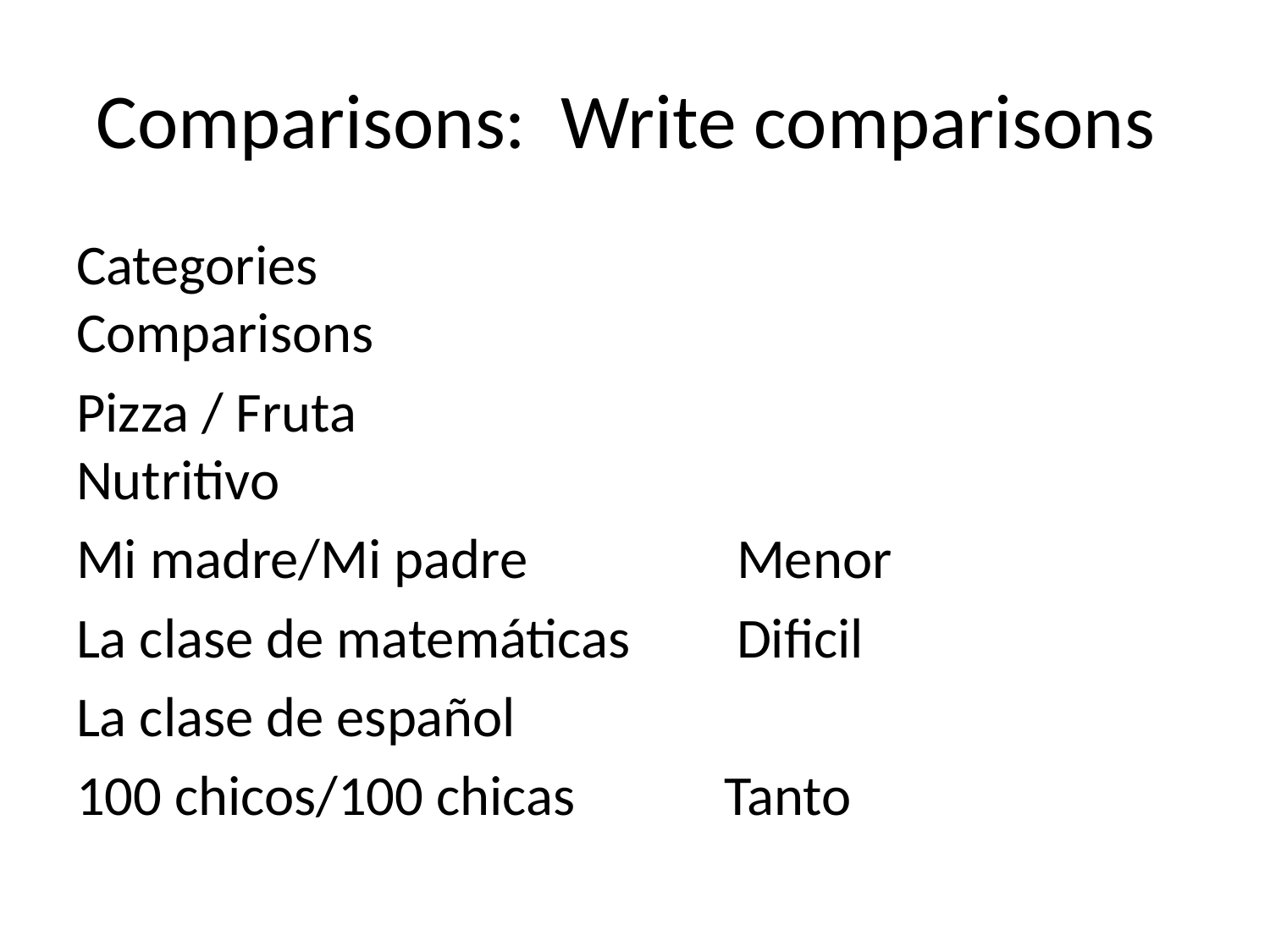

# Comparisons:  Write comparisons
Categories						Comparisons
Pizza / Fruta 					  Nutritivo
Mi madre/Mi padre		  Menor
La clase de matemáticas	  Dificil
La clase de español
100 chicos/100 chicas		 Tanto